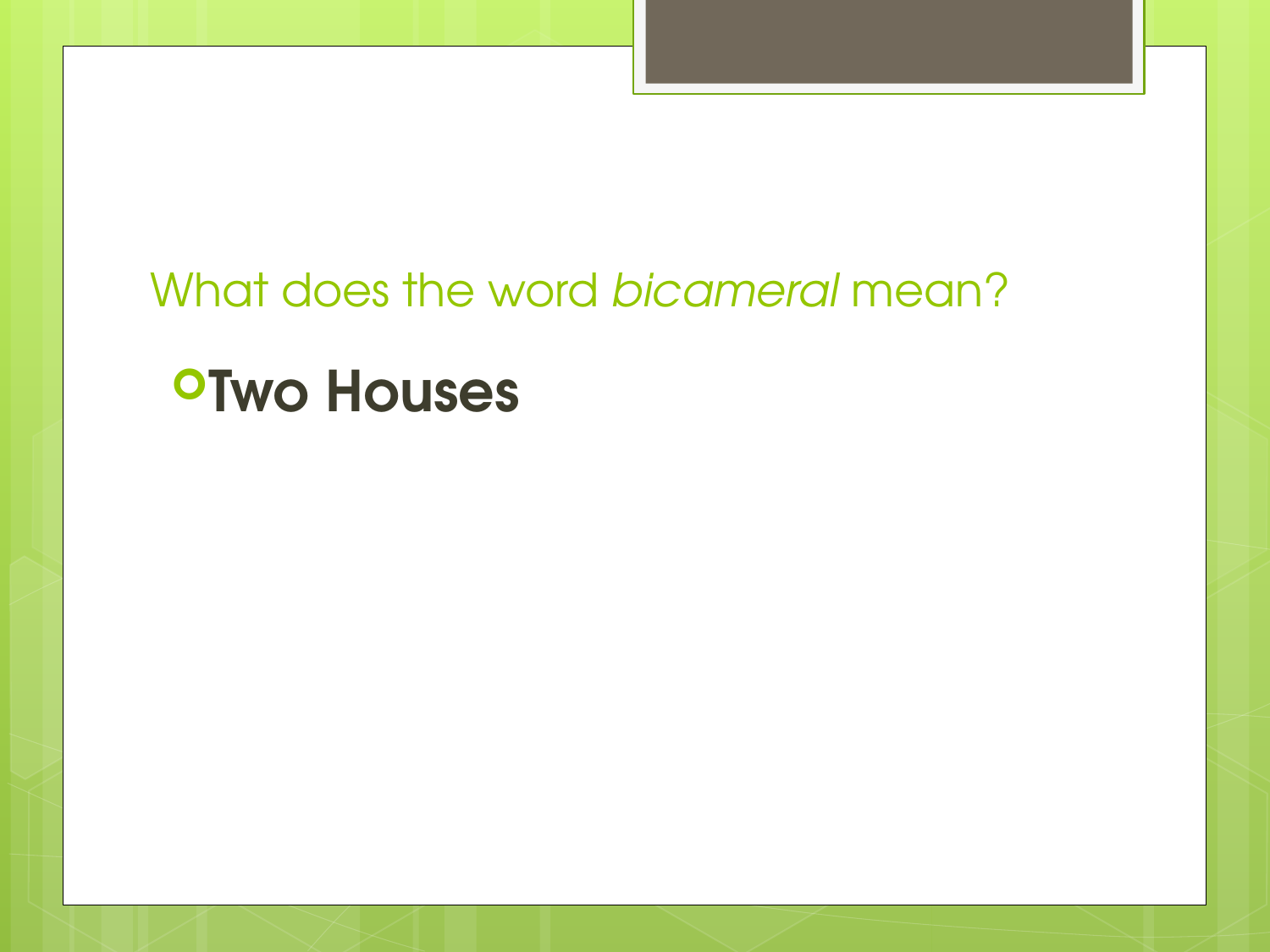

# What does the word bicameral mean?
Two Houses